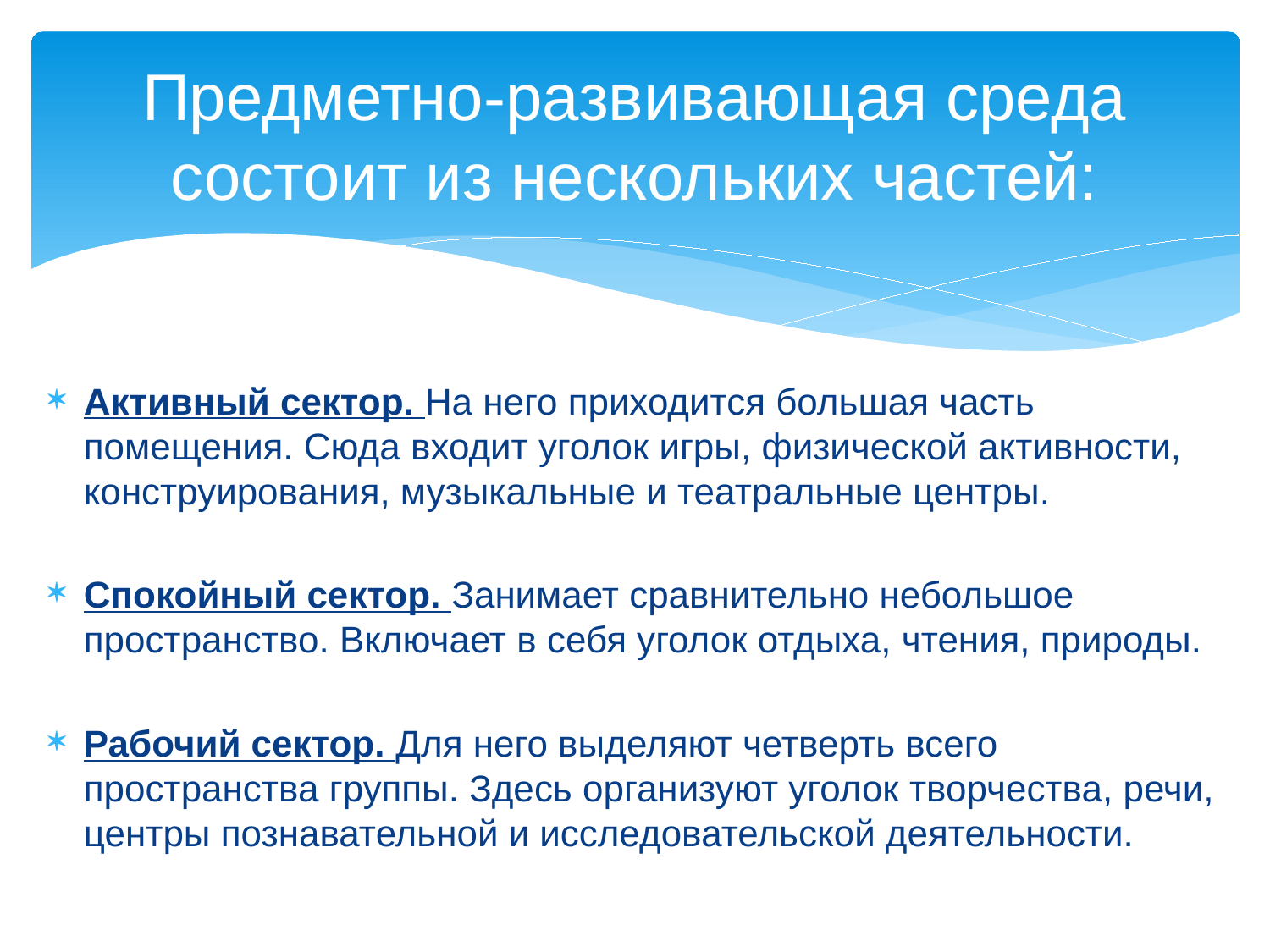

# Предметно-развивающая среда состоит из нескольких частей:
Активный сектор. На него приходится большая часть помещения. Сюда входит уголок игры, физической активности, конструирования, музыкальные и театральные центры.

Спокойный сектор. Занимает сравнительно небольшое пространство. Включает в себя уголок отдыха, чтения, природы.

Рабочий сектор. Для него выделяют четверть всего пространства группы. Здесь организуют уголок творчества, речи, центры познавательной и исследовательской деятельности.